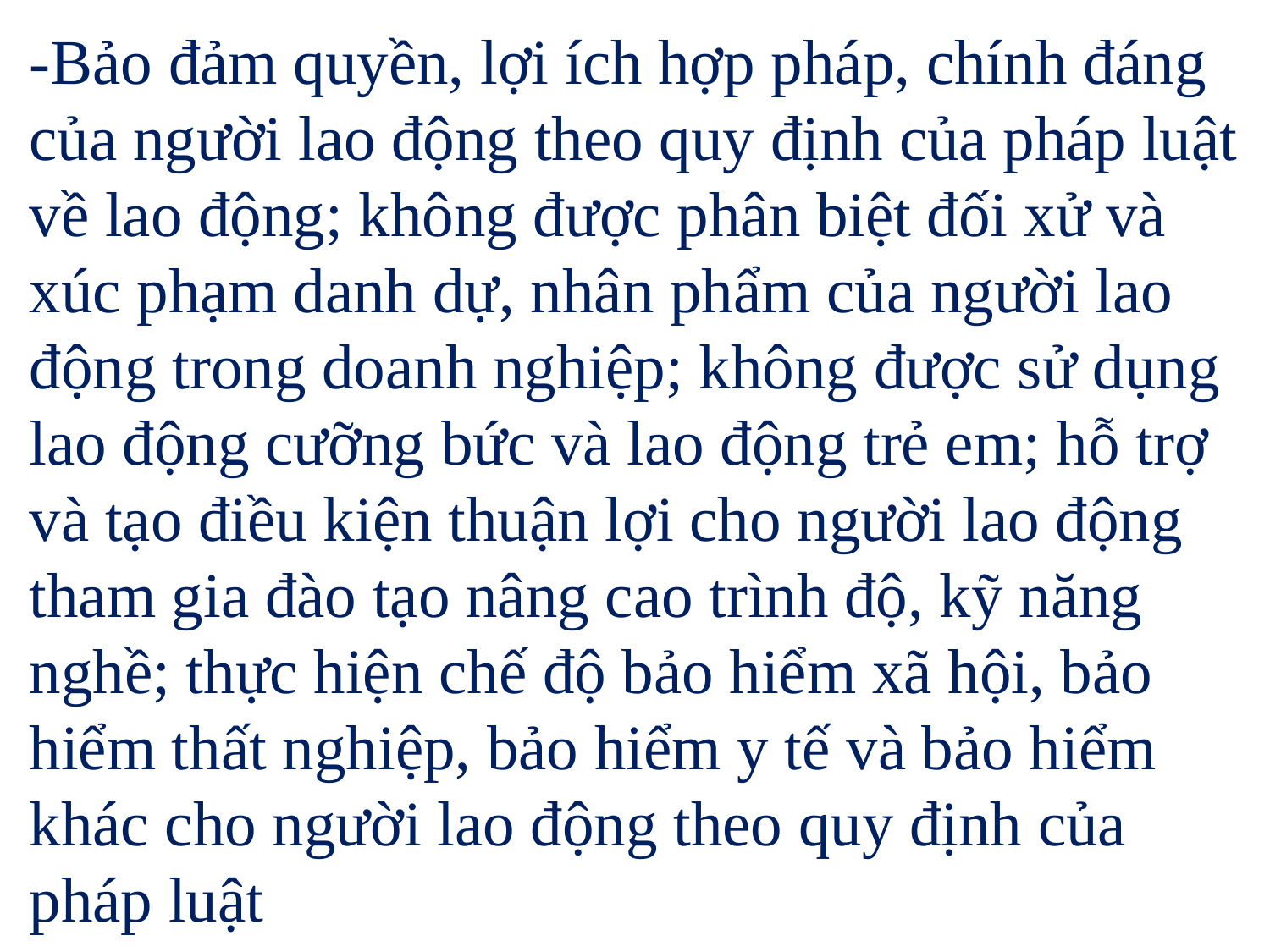

-Bảo đảm quyền, lợi ích hợp pháp, chính đáng của người lao động theo quy định của pháp luật về lao động; không được phân biệt đối xử và xúc phạm danh dự, nhân phẩm của người lao động trong doanh nghiệp; không được sử dụng lao động cưỡng bức và lao động trẻ em; hỗ trợ và tạo điều kiện thuận lợi cho người lao động tham gia đào tạo nâng cao trình độ, kỹ năng nghề; thực hiện chế độ bảo hiểm xã hội, bảo hiểm thất nghiệp, bảo hiểm y tế và bảo hiểm khác cho người lao động theo quy định của pháp luật